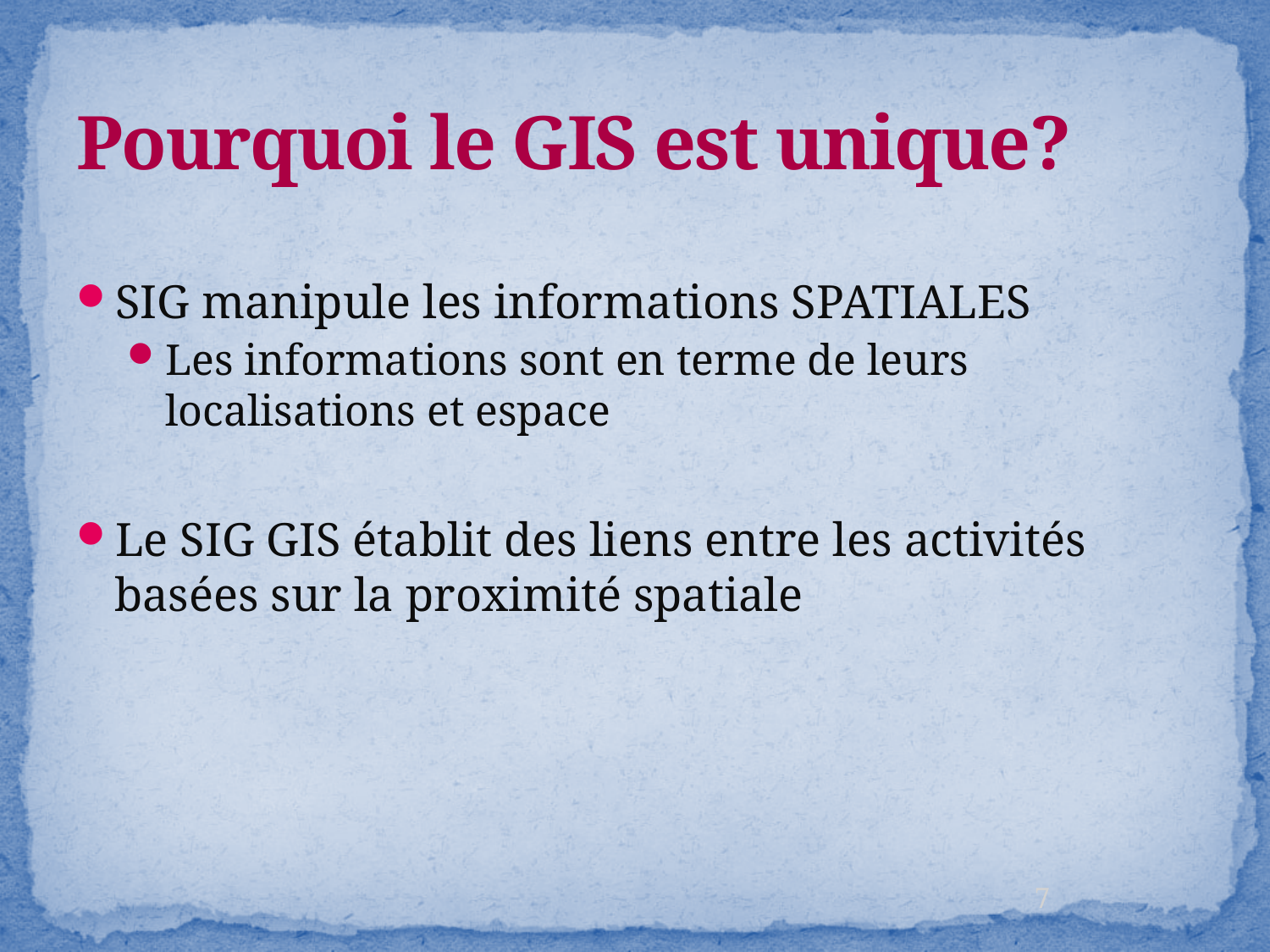

# Pourquoi le GIS est unique?

SIG manipule les informations SPATIALES
Les informations sont en terme de leurs localisations et espace

Le SIG GIS établit des liens entre les activités basées sur la proximité spatiale
7